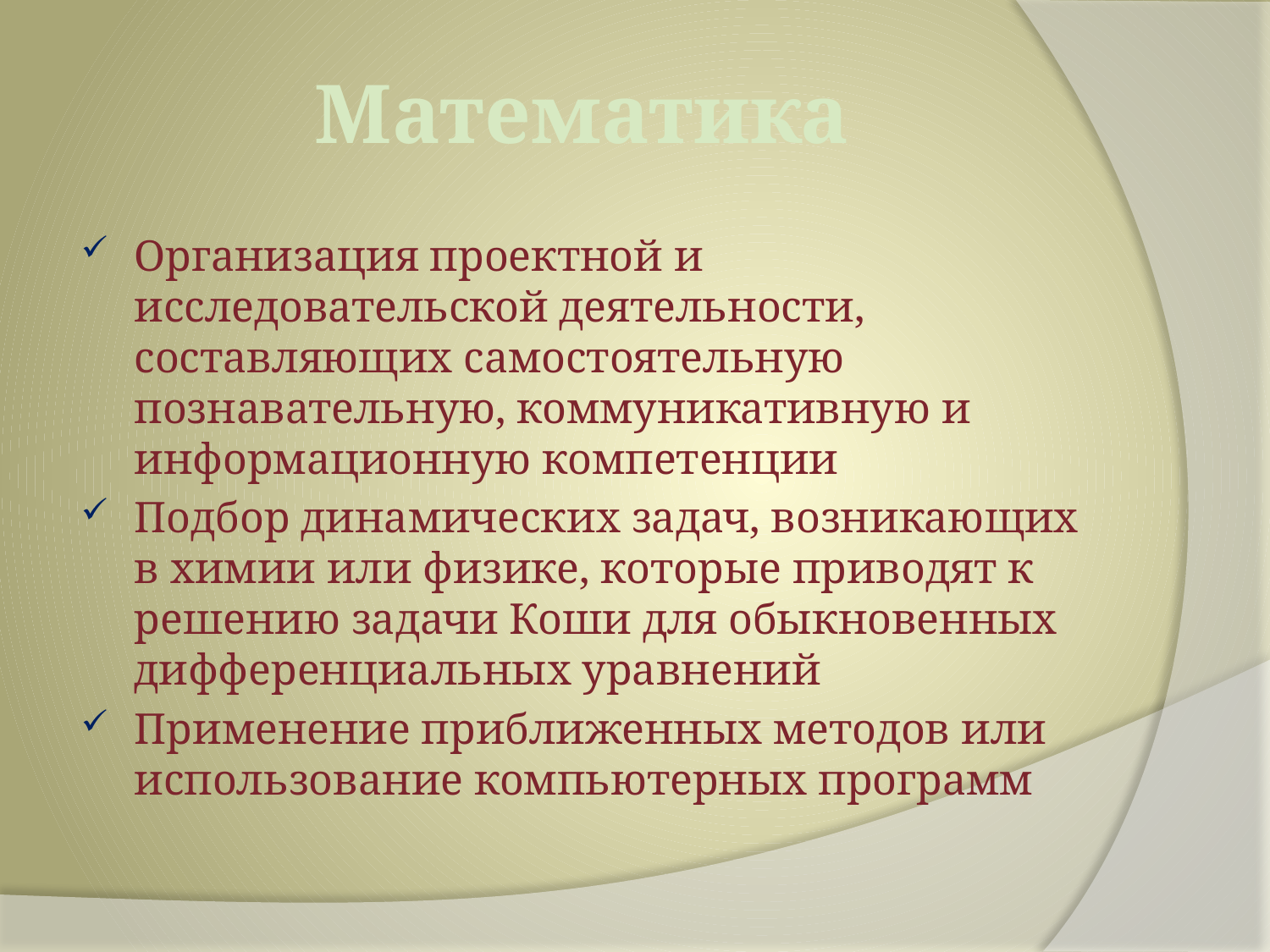

# Математика
Организация проектной и исследовательской деятельности, составляющих самостоятельную познавательную, коммуникативную и информационную компетенции
Подбор динамических задач, возникающих в химии или физике, которые приводят к решению задачи Коши для обыкновенных дифференциальных уравнений
Применение приближенных методов или использование компьютерных программ